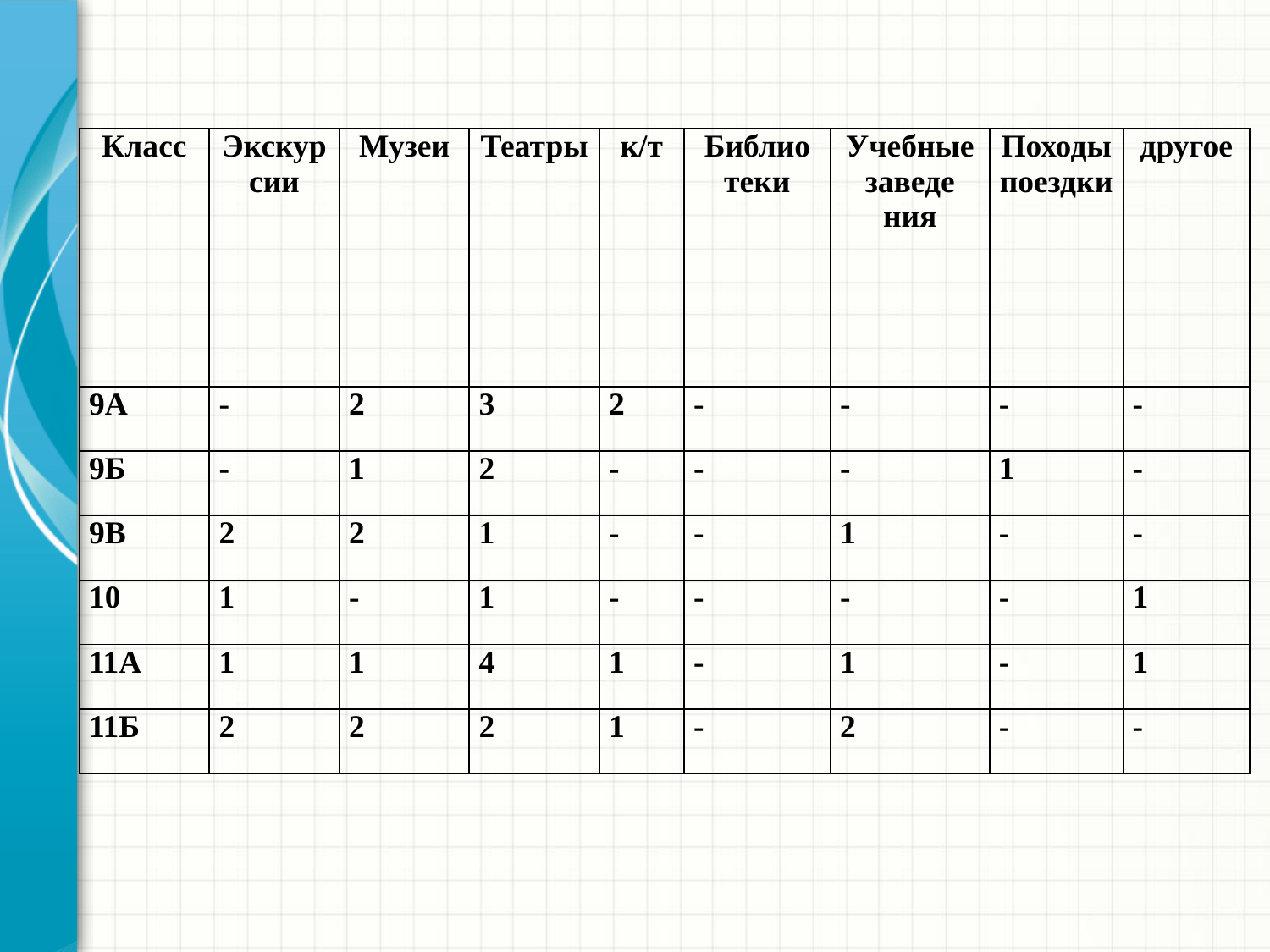

| Класс | Экскурсии | Музеи | Театры | к/т | Библио теки | Учебные заведе ния | Походыпоездки | другое |
| --- | --- | --- | --- | --- | --- | --- | --- | --- |
| 9А | - | 2 | 3 | 2 | - | - | - | - |
| 9Б | - | 1 | 2 | - | - | - | 1 | - |
| 9В | 2 | 2 | 1 | - | - | 1 | - | - |
| 10 | 1 | - | 1 | - | - | - | - | 1 |
| 11А | 1 | 1 | 4 | 1 | - | 1 | - | 1 |
| 11Б | 2 | 2 | 2 | 1 | - | 2 | - | - |